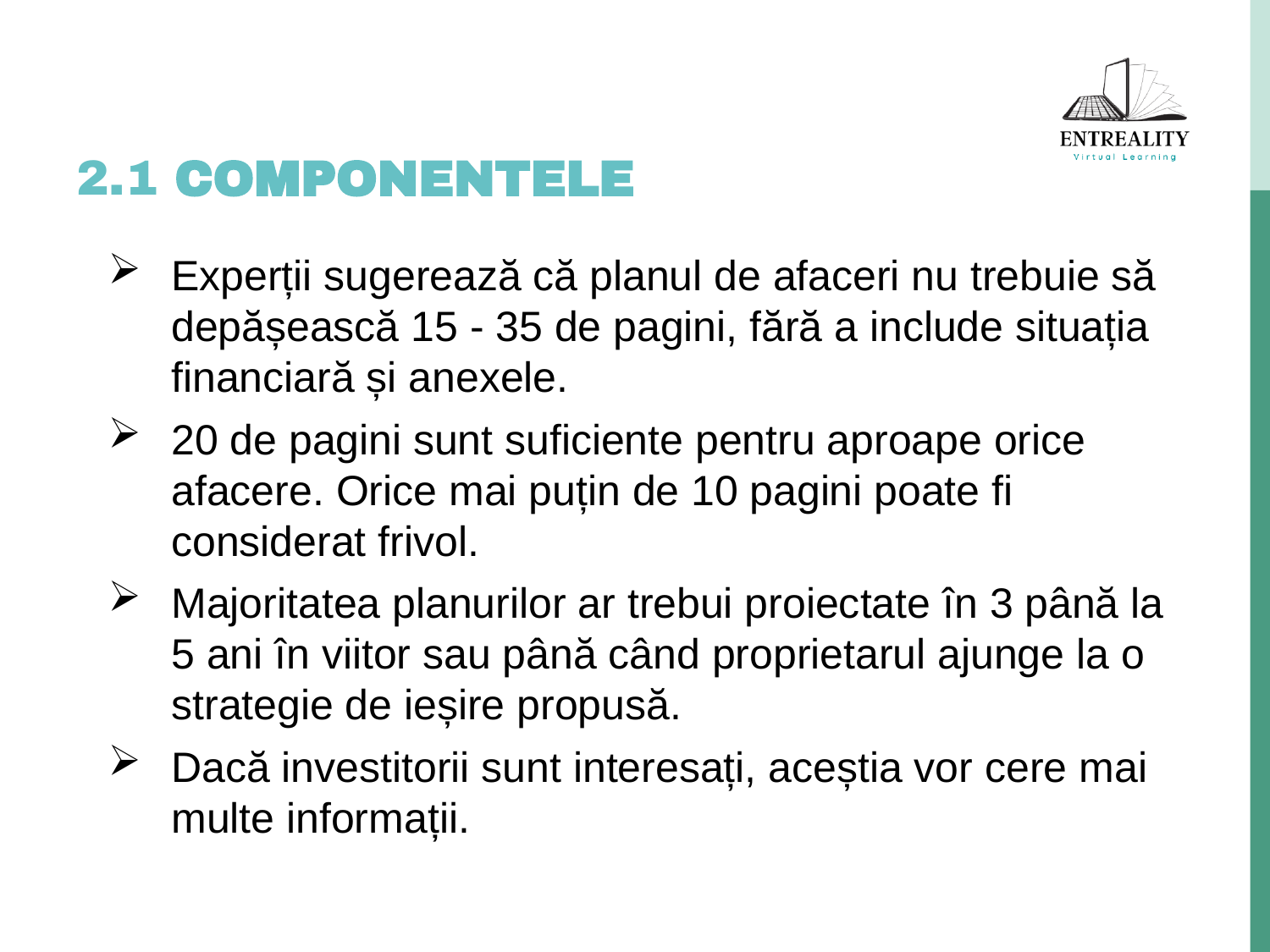

# 2.1 COMPONENTELE
Experții sugerează că planul de afaceri nu trebuie să depășească 15 - 35 de pagini, fără a include situația financiară și anexele.
20 de pagini sunt suficiente pentru aproape orice afacere. Orice mai puțin de 10 pagini poate fi considerat frivol.
Majoritatea planurilor ar trebui proiectate în 3 până la 5 ani în viitor sau până când proprietarul ajunge la o strategie de ieșire propusă.
Dacă investitorii sunt interesați, aceștia vor cere mai multe informații.